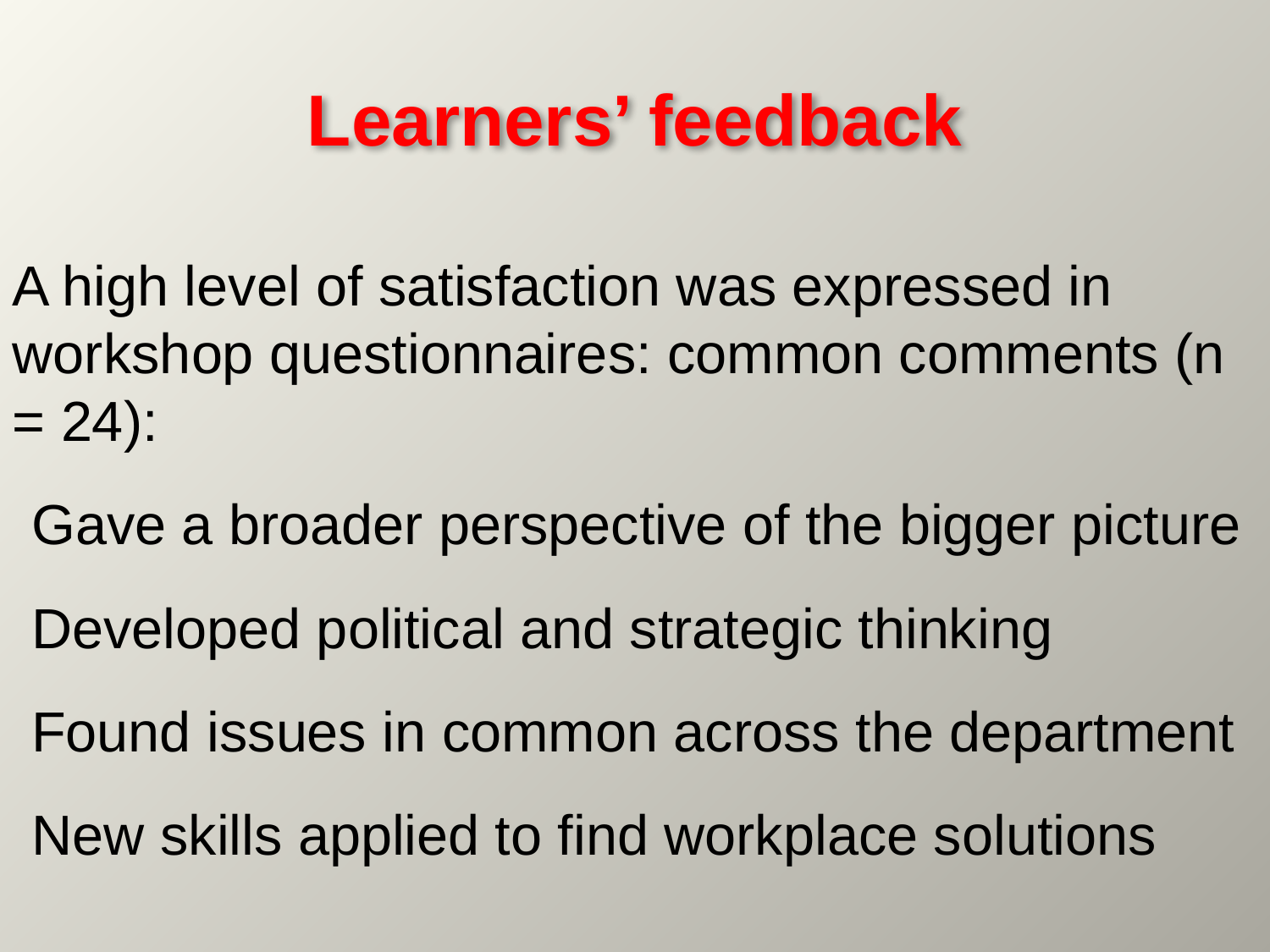

# Learners’ feedback

A high level of satisfaction was expressed in workshop questionnaires: common comments (n = 24):

Gave a broader perspective of the bigger picture

Developed political and strategic thinking

Found issues in common across the department

New skills applied to find workplace solutions